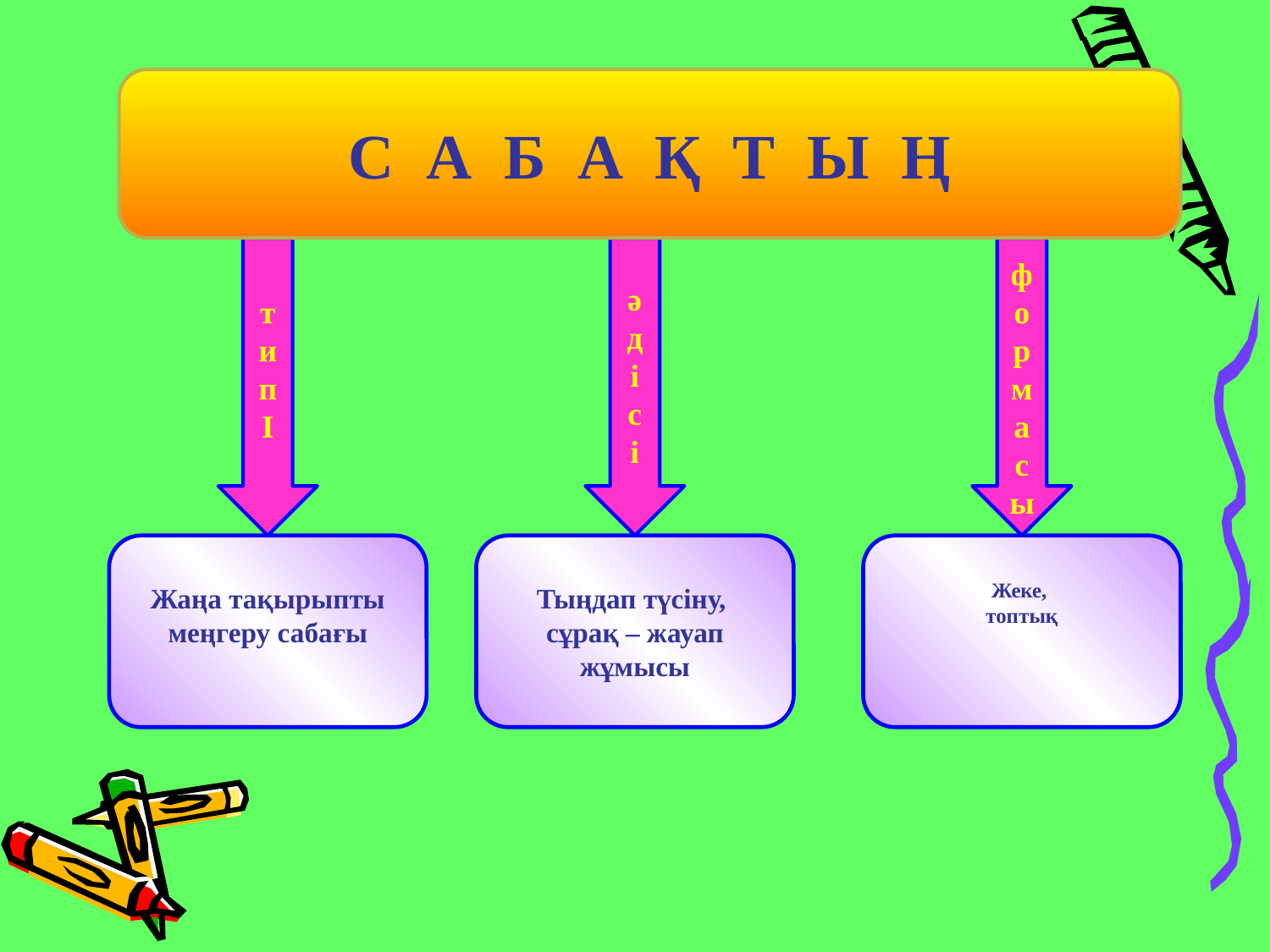

С  А  Б  А  Қ  Т  Ы  Ң

т
ип
І

ә
ді
с
і

ф
о
р
м
а
с
ы

Жаңа тақырыпты меңгеру сабағы

Тыңдап түсіну,
сұрақ – жауап жұмысы

Жеке,
топтық